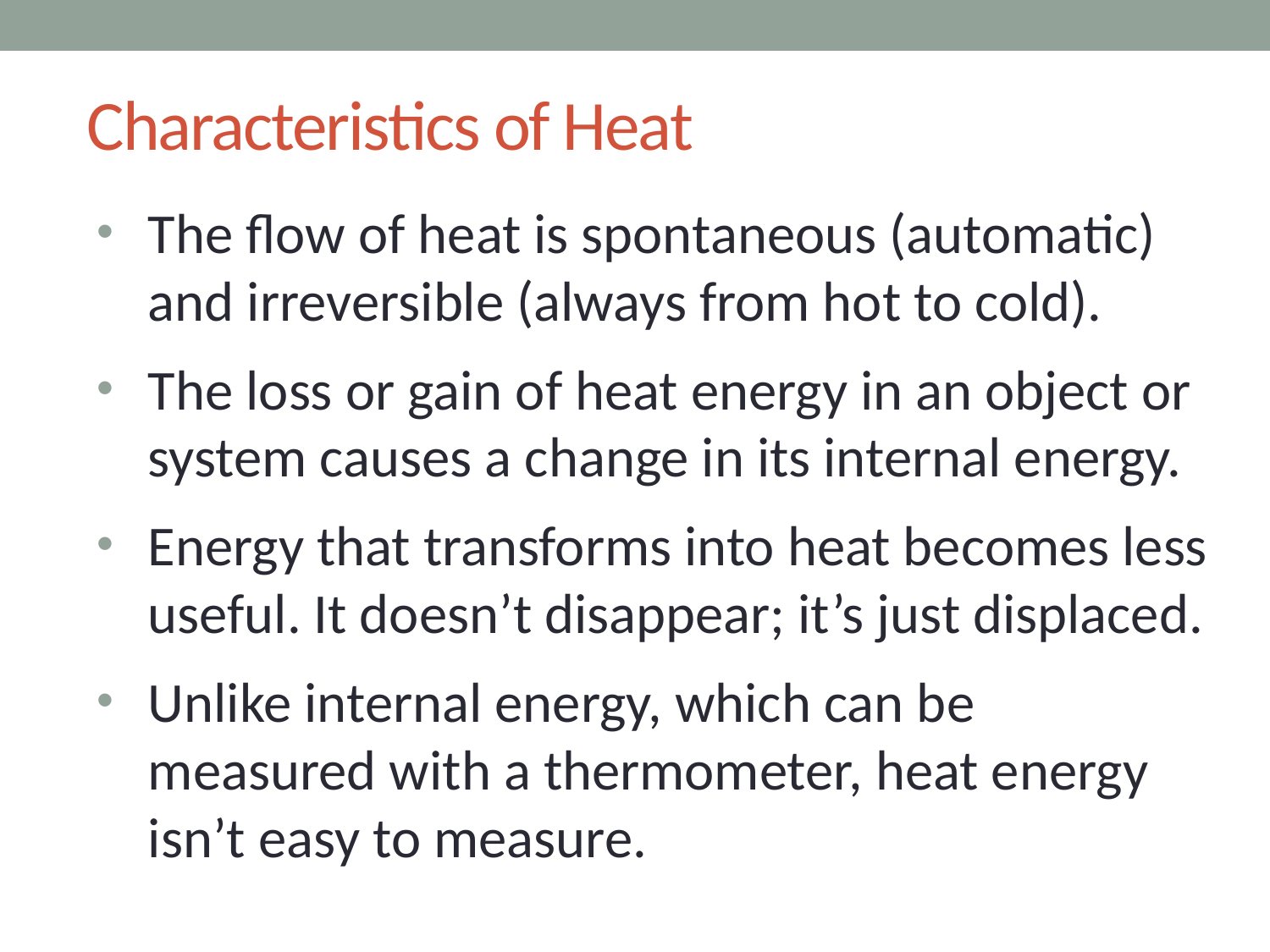

# Characteristics of Heat
The flow of heat is spontaneous (automatic) and irreversible (always from hot to cold).
The loss or gain of heat energy in an object or system causes a change in its internal energy.
Energy that transforms into heat becomes less useful. It doesn’t disappear; it’s just displaced.
Unlike internal energy, which can be measured with a thermometer, heat energy isn’t easy to measure.